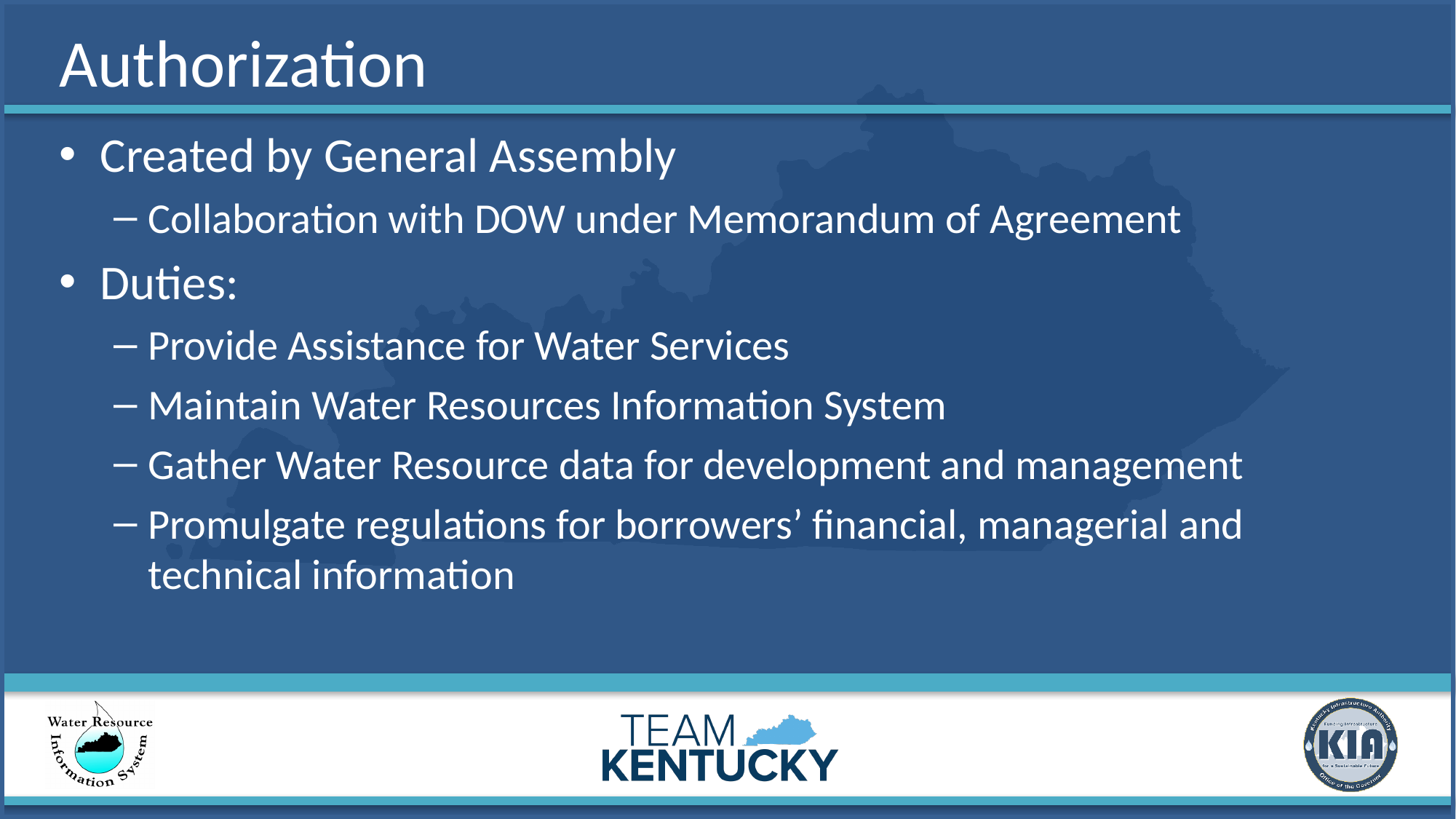

# Authorization
Created by General Assembly
Collaboration with DOW under Memorandum of Agreement
Duties:
Provide Assistance for Water Services
Maintain Water Resources Information System
Gather Water Resource data for development and management
Promulgate regulations for borrowers’ financial, managerial and technical information